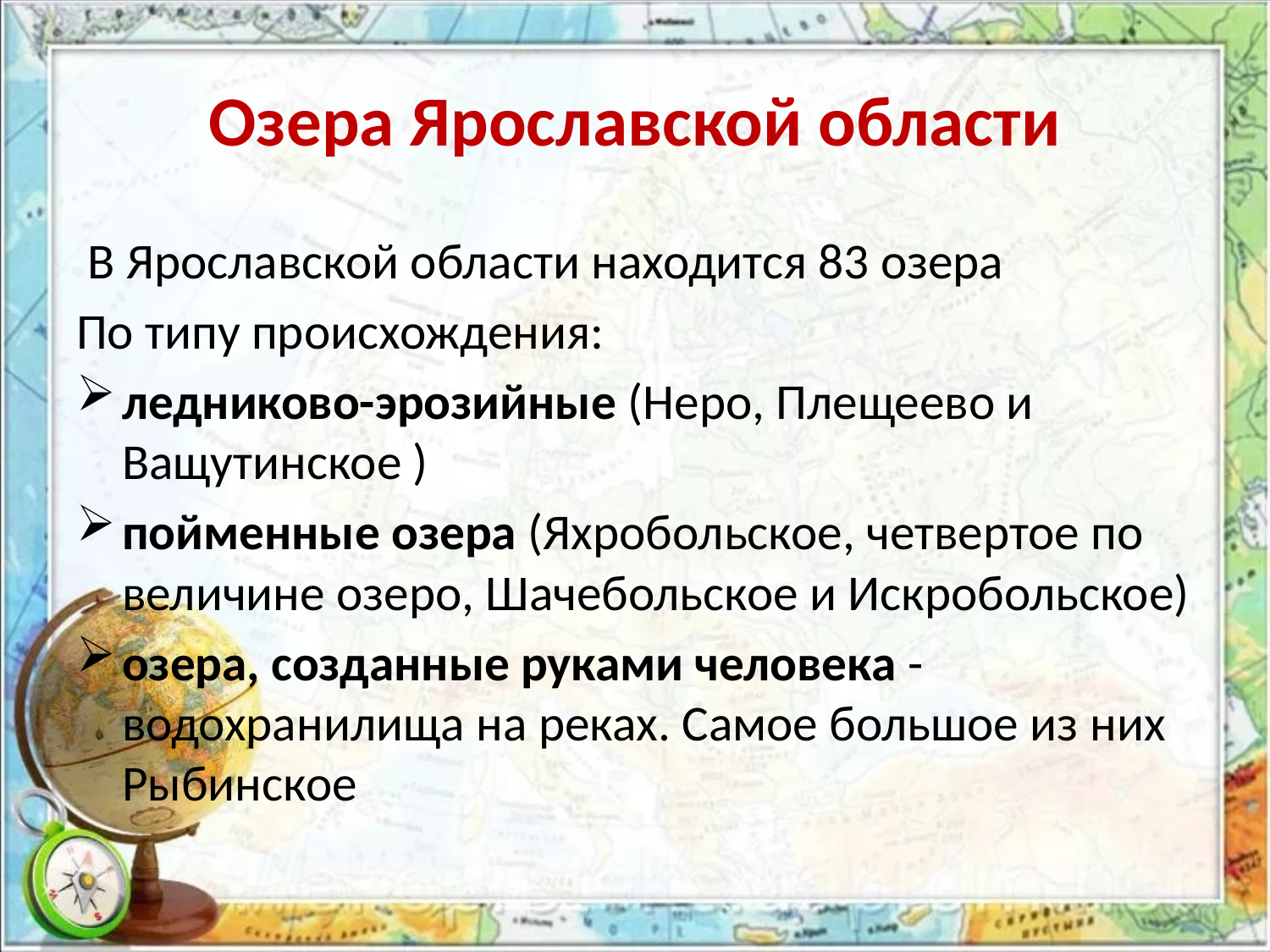

# Озера Ярославской области
 В Ярославской области находится 83 озера
По типу происхождения:
ледниково-эрозийные (Неро, Плещеево и Ващутинское )
пойменные озера (Яхробольское, четвертое по величине озеро, Шачебольское и Искробольское)
озера, созданные руками человека - водохранилища на реках. Самое большое из них Рыбинское